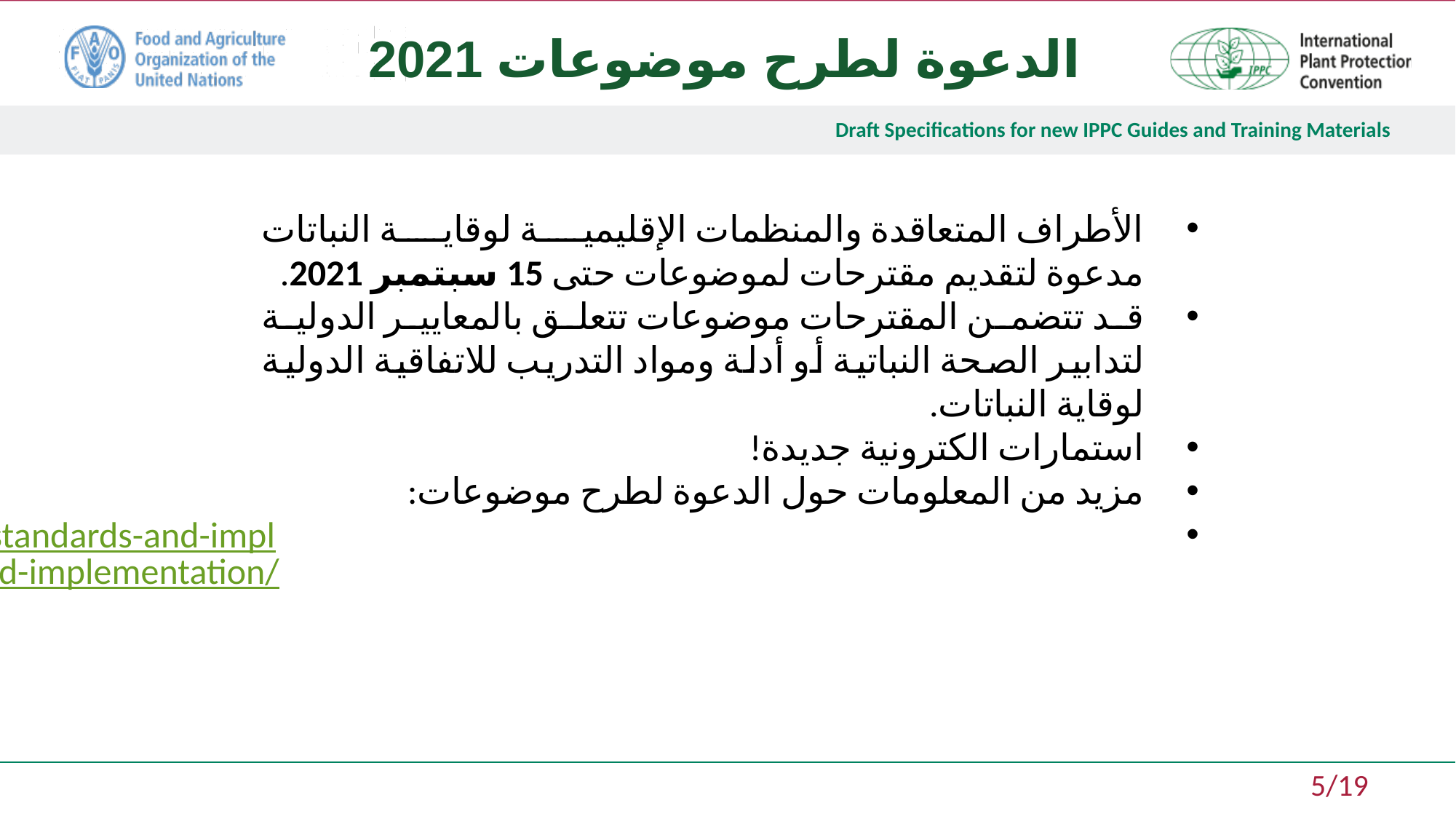

الدعوة لطرح موضوعات 2021

الأطراف المتعاقدة والمنظمات الإقليمية لوقاية النباتات مدعوة لتقديم مقترحات لموضوعات حتى 15 سبتمبر 2021.
قد تتضمن المقترحات موضوعات تتعلق بالمعايير الدولية لتدابير الصحة النباتية أو أدلة ومواد التدريب للاتفاقية الدولية لوقاية النباتات.
استمارات الكترونية جديدة!
مزيد من المعلومات حول الدعوة لطرح موضوعات:
http://www.ippc.int/en/core-activities/standards-and-implementation/call-for-topics-standards-and-implementation/